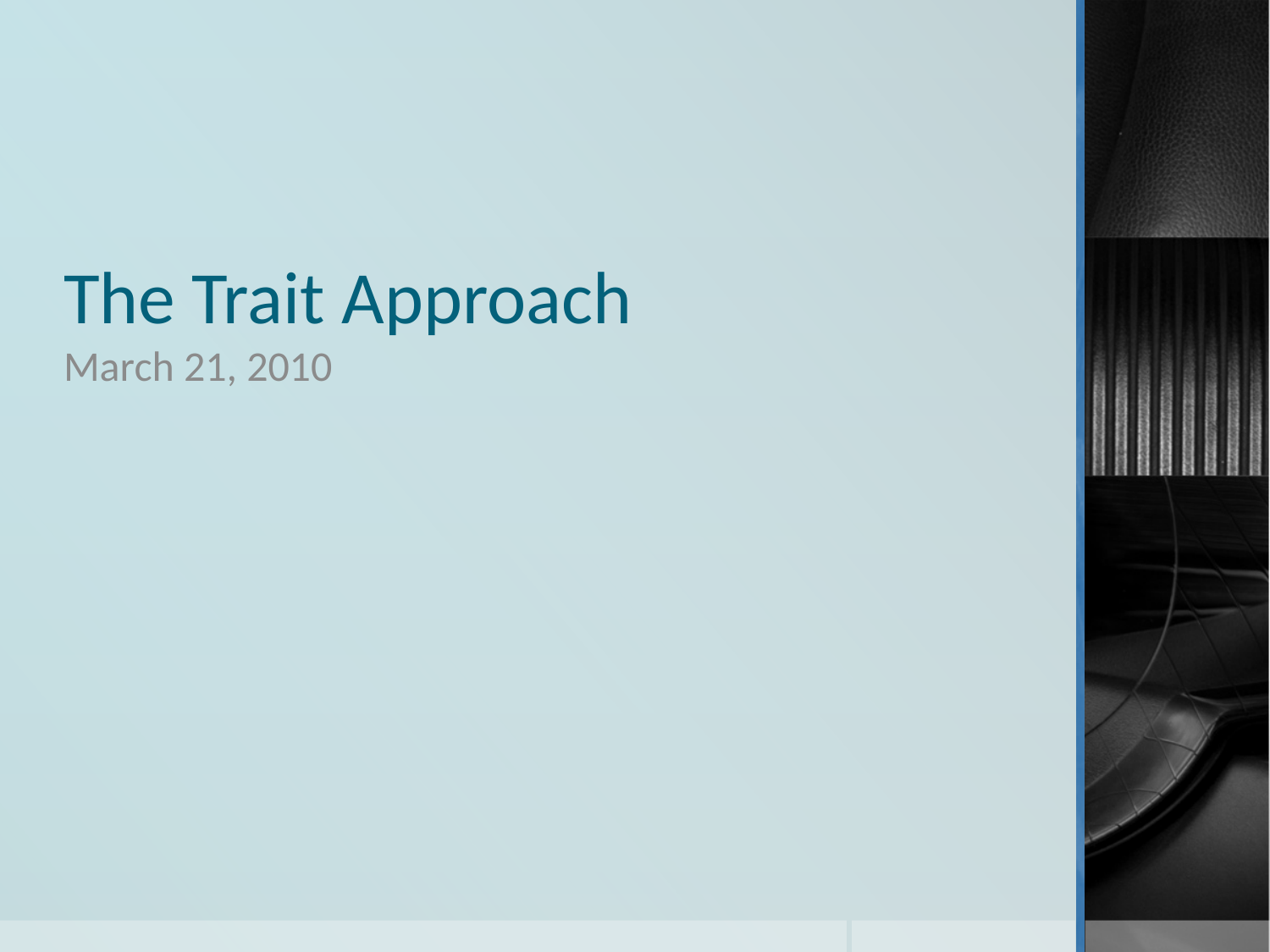

# The Trait Approach
March 21, 2010